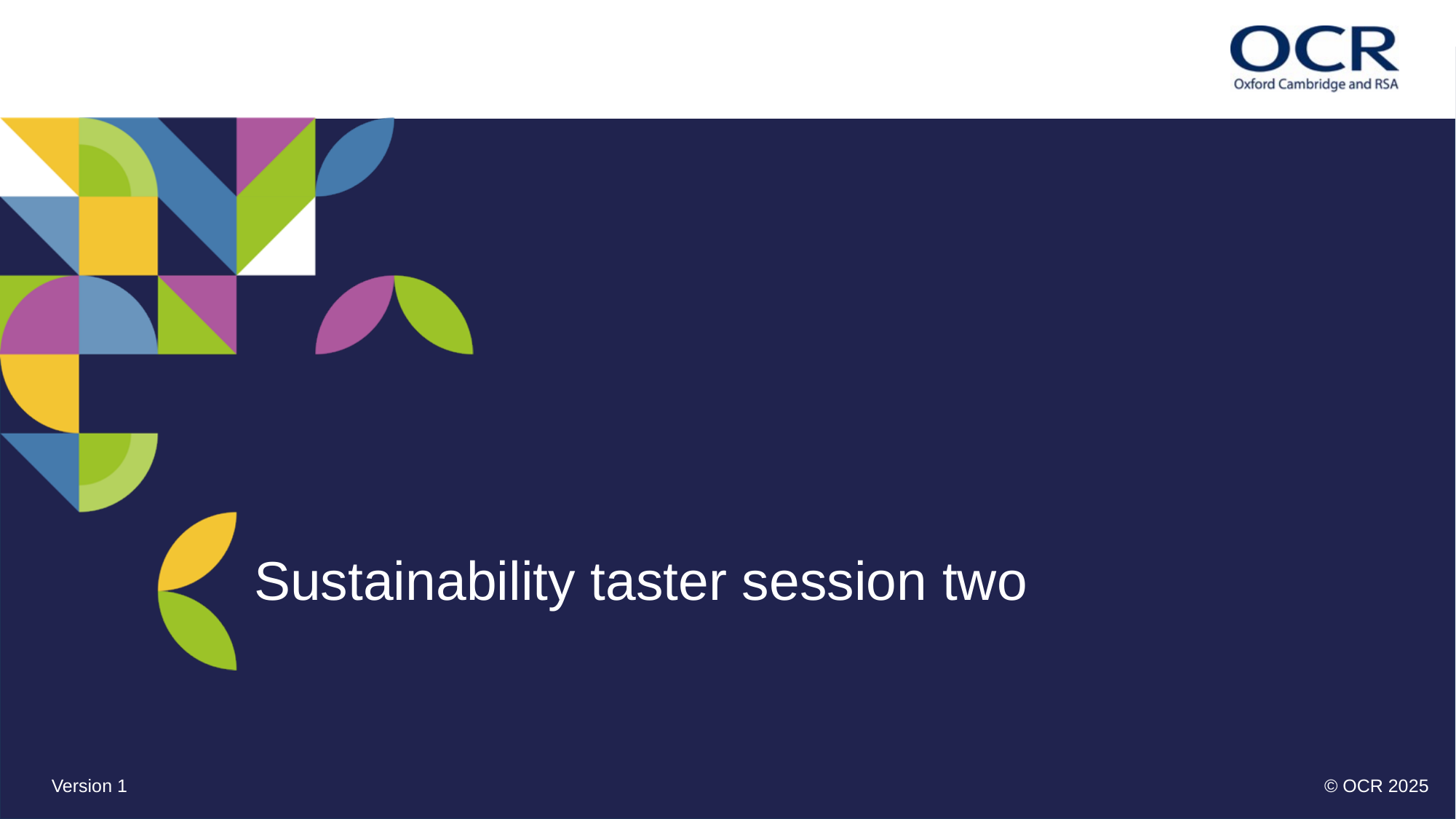

Sustainability taster session two
Version 1
© OCR 2025